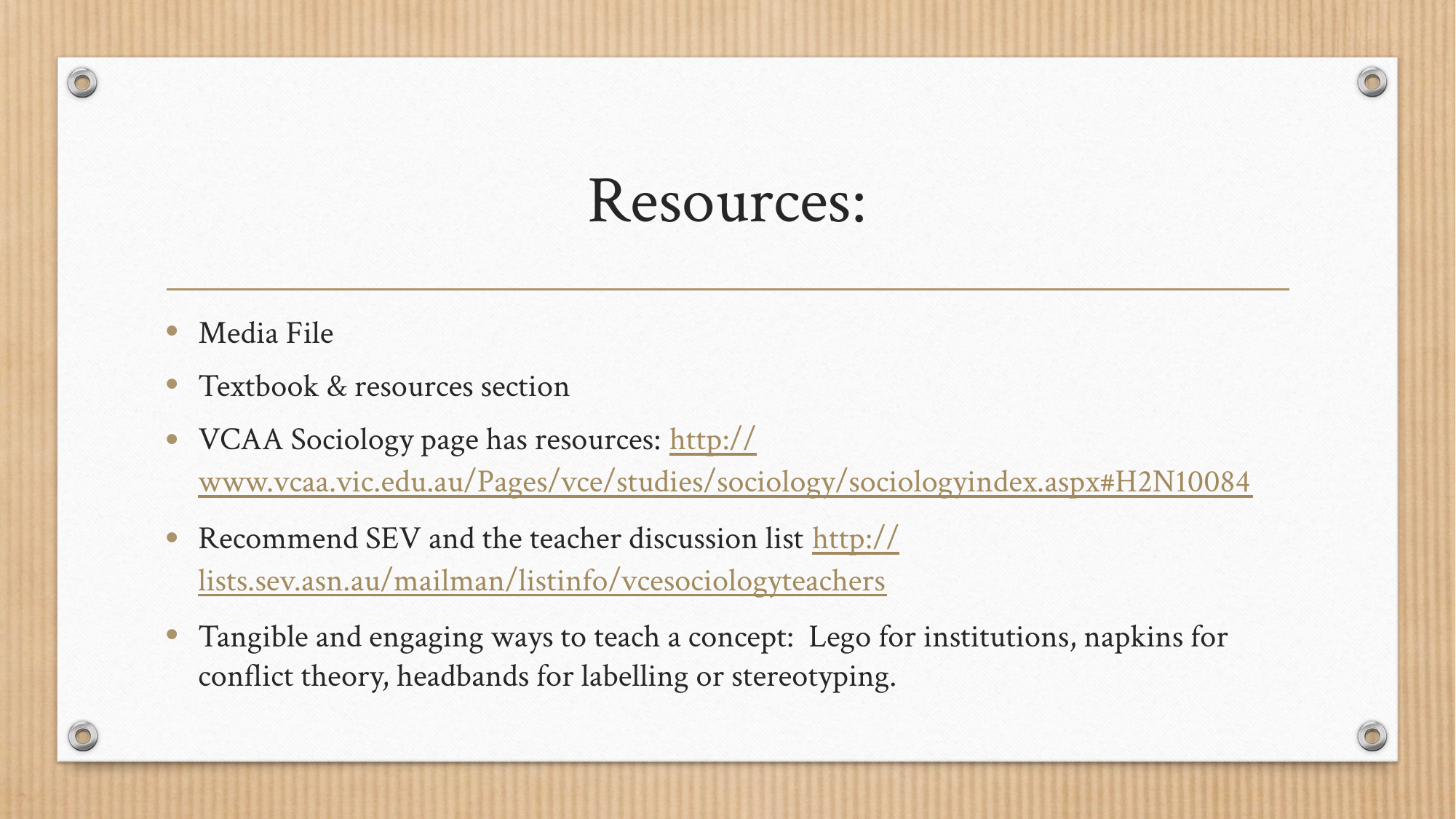

# Resources:
Media File
Textbook & resources section
VCAA Sociology page has resources: http://www.vcaa.vic.edu.au/Pages/vce/studies/sociology/sociologyindex.aspx#H2N10084
Recommend SEV and the teacher discussion list http://lists.sev.asn.au/mailman/listinfo/vcesociologyteachers
Tangible and engaging ways to teach a concept:  Lego for institutions, napkins for conflict theory, headbands for labelling or stereotyping.